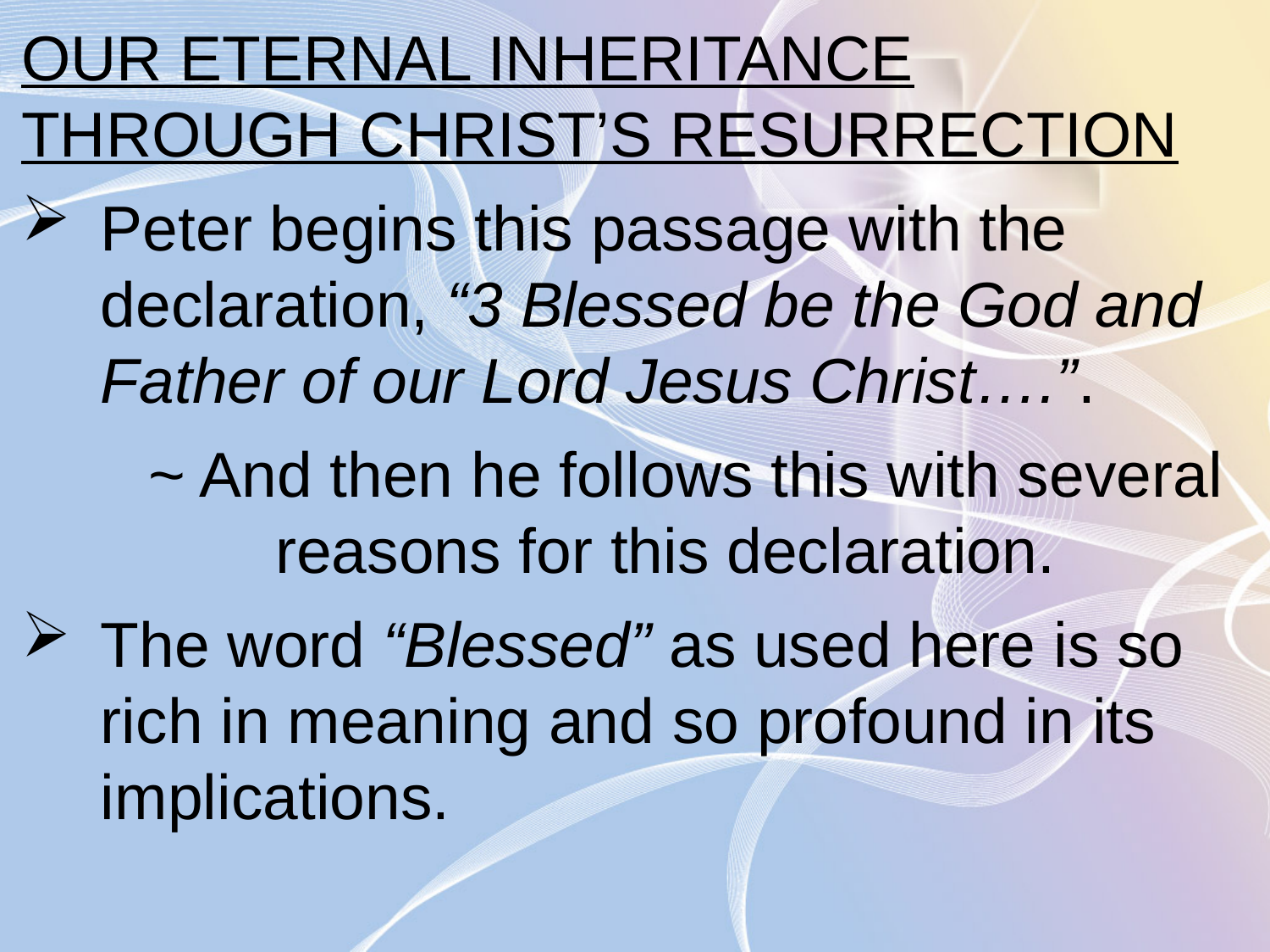

OUR ETERNAL INHERITANCE THROUGH CHRIST’S RESURRECTION
Peter begins this passage with the declaration, “3 Blessed be the God and Father of our Lord Jesus Christ….”.
	~ And then he follows this with several 		reasons for this declaration.
The word “Blessed” as used here is so rich in meaning and so profound in its implications.